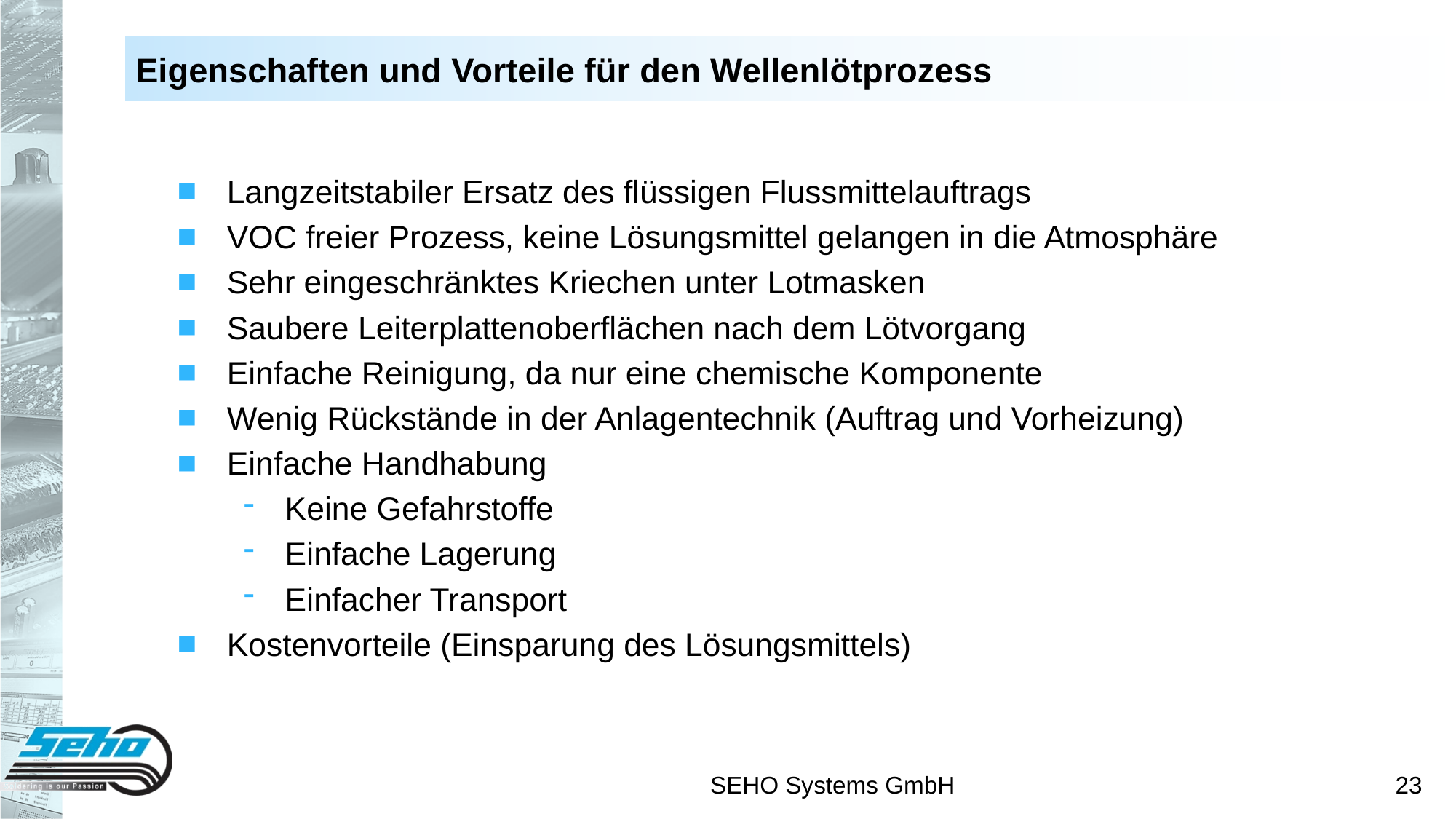

# Eigenschaften und Vorteile für den Wellenlötprozess
Langzeitstabiler Ersatz des flüssigen Flussmittelauftrags
VOC freier Prozess, keine Lösungsmittel gelangen in die Atmosphäre
Sehr eingeschränktes Kriechen unter Lotmasken
Saubere Leiterplattenoberflächen nach dem Lötvorgang
Einfache Reinigung, da nur eine chemische Komponente
Wenig Rückstände in der Anlagentechnik (Auftrag und Vorheizung)
Einfache Handhabung
Keine Gefahrstoffe
Einfache Lagerung
Einfacher Transport
Kostenvorteile (Einsparung des Lösungsmittels)

SEHO Systems GmbH
23